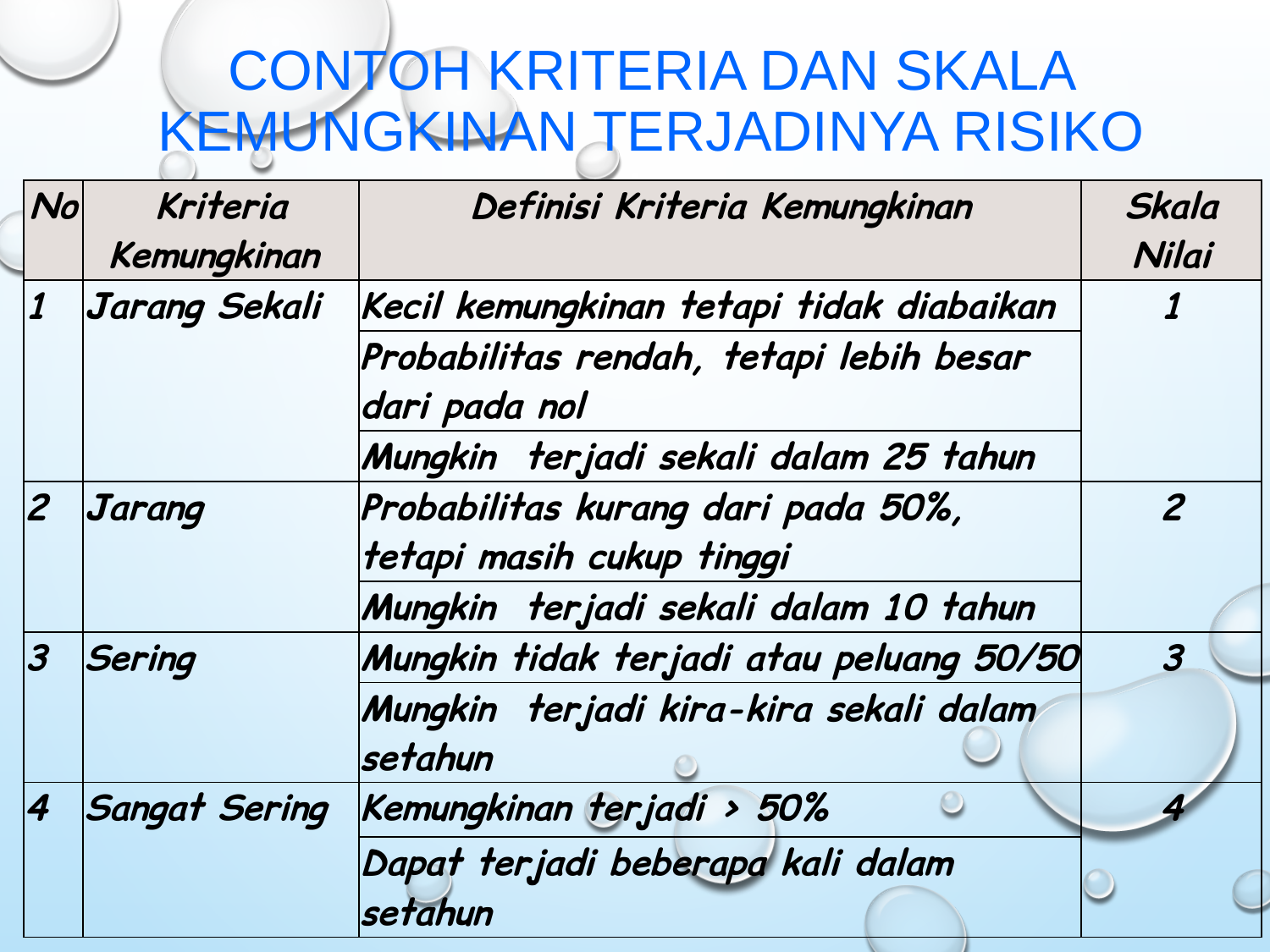

# Contoh Kriteria dan Skala Kemungkinan Terjadinya Risiko
| No | Kriteria Kemungkinan | Definisi Kriteria Kemungkinan | Skala Nilai |
| --- | --- | --- | --- |
| 1 | Jarang Sekali | Kecil kemungkinan tetapi tidak diabaikan | 1 |
|  |  | Probabilitas rendah, tetapi lebih besar dari pada nol |  |
|  |  | Mungkin terjadi sekali dalam 25 tahun |  |
| 2 | Jarang | Probabilitas kurang dari pada 50%, tetapi masih cukup tinggi | 2 |
|  |  | Mungkin terjadi sekali dalam 10 tahun |  |
| 3 | Sering | Mungkin tidak terjadi atau peluang 50/50 | 3 |
|  |  | Mungkin terjadi kira-kira sekali dalam setahun |  |
| 4 | Sangat Sering | Kemungkinan terjadi > 50% | 4 |
|  |  | Dapat terjadi beberapa kali dalam setahun |  |